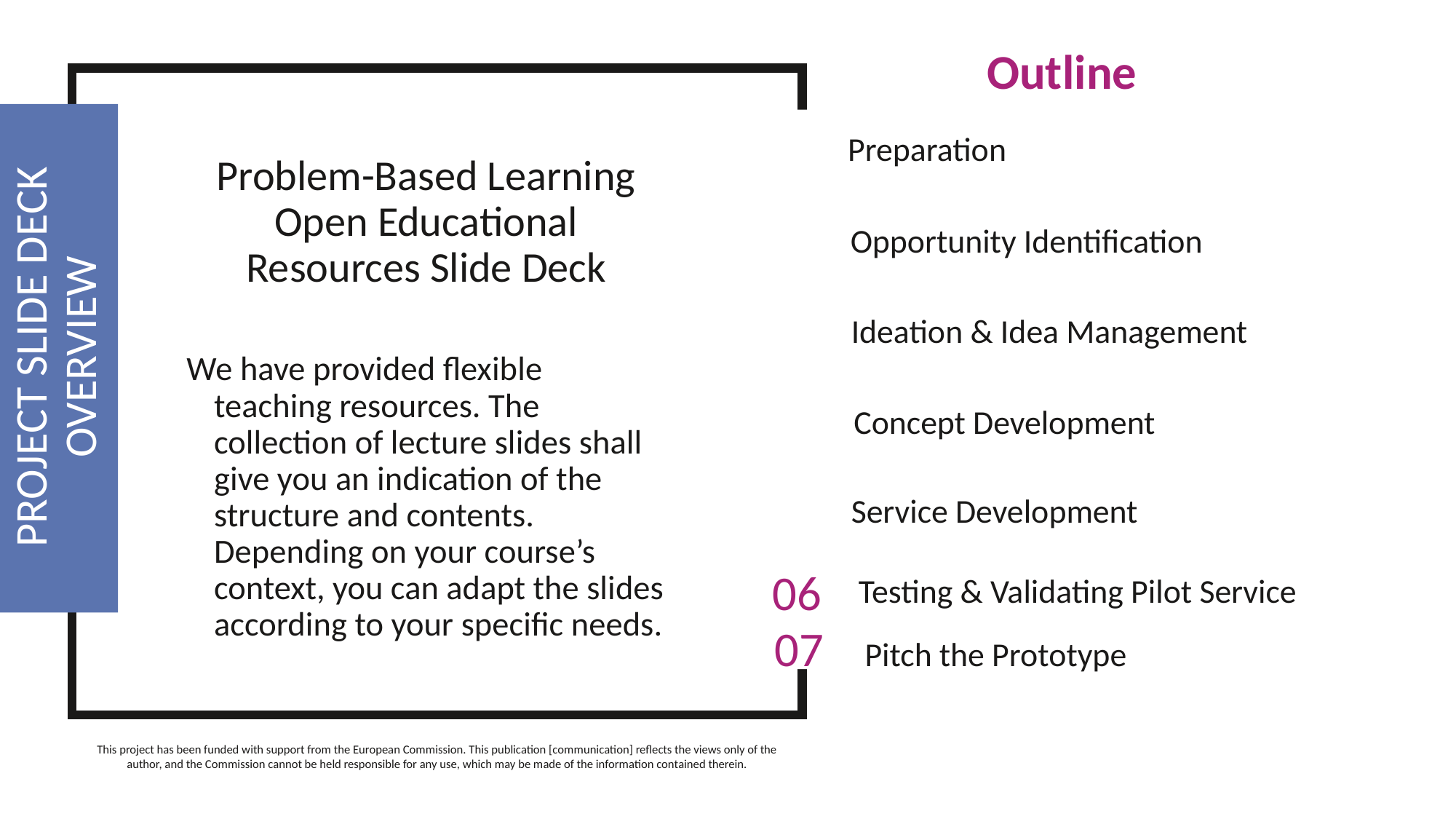

Outline

Preparation
Problem-Based Learning Open Educational Resources Slide Deck

Opportunity Identification
PROJECT SLIDE DECK OVERVIEW

Ideation & Idea Management
We have provided flexible teaching resources. The collection of lecture slides shall give you an indication of the structure and contents. Depending on your course’s context, you can adapt the slides according to your specific needs.

Concept Development

Service Development
Testing & Validating Pilot Service
06
07
Pitch the Prototype